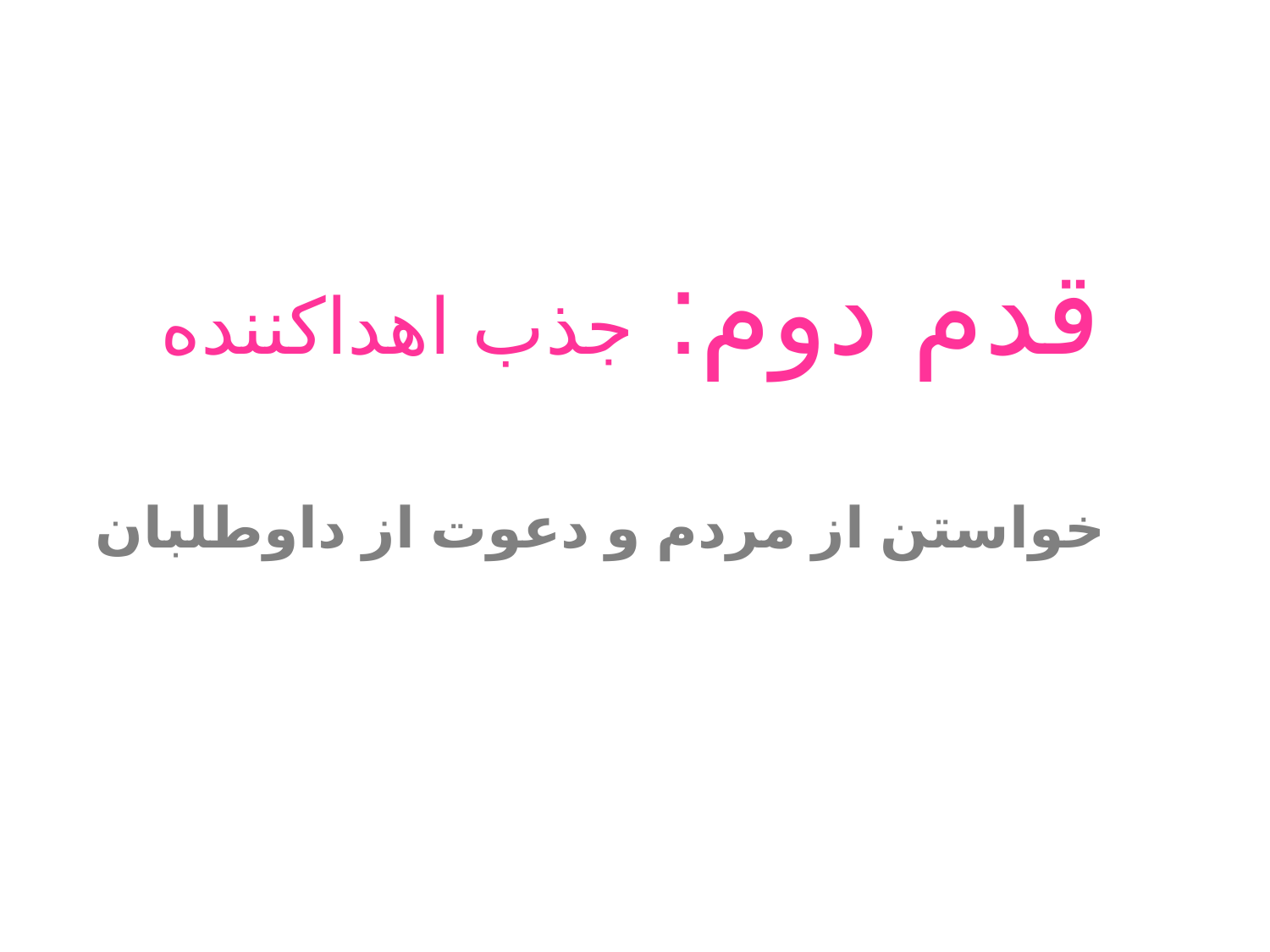

# قدم دوم: جذب اهداکننده

      خواستن از مردم و دعوت از داوطلبان